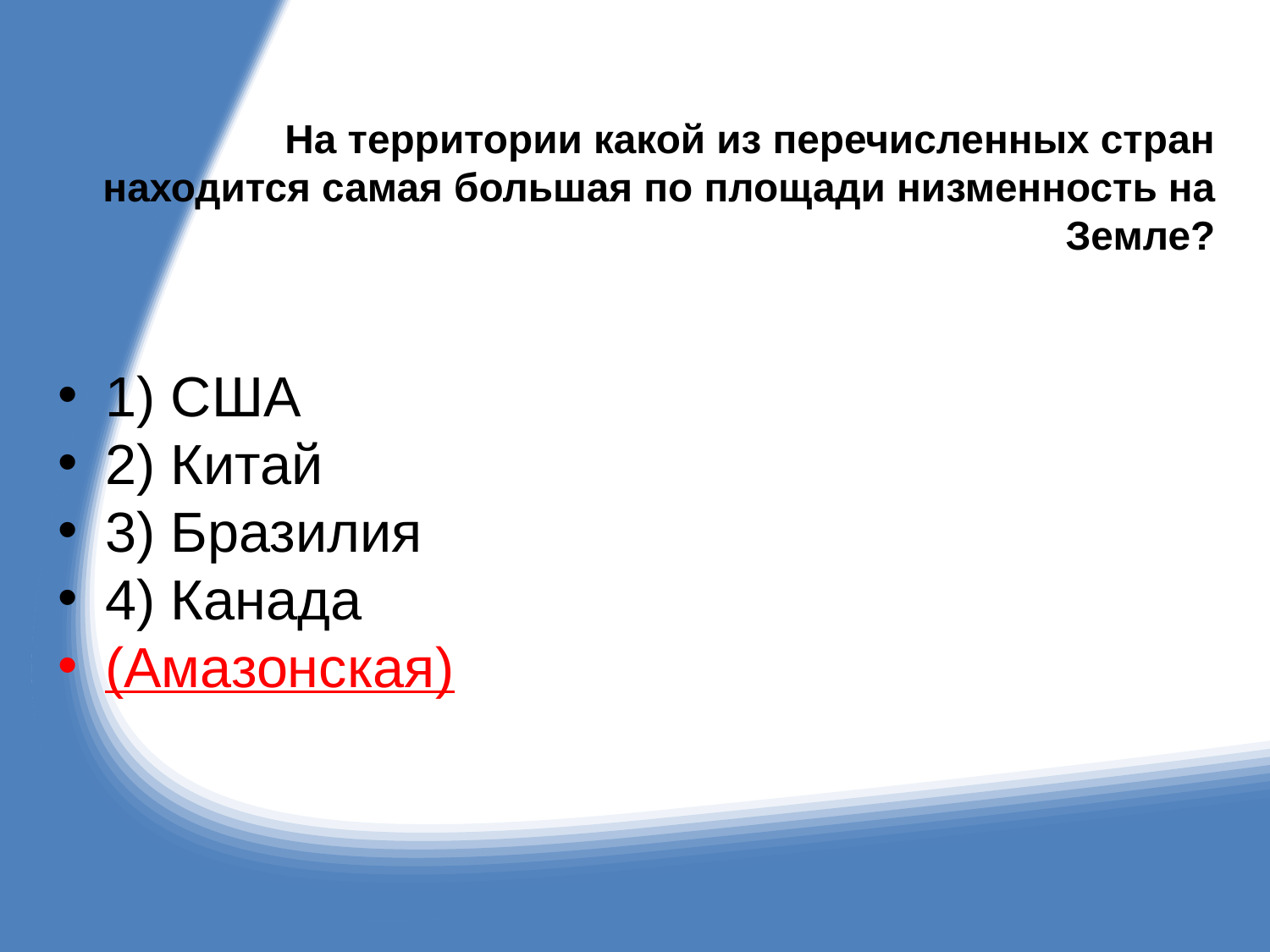

# На территории какой из перечисленных стран находится самая большая по площади низменность на Земле?

1) США
2) Китай
3) Бразилия
4) Канада
(Амазонская)